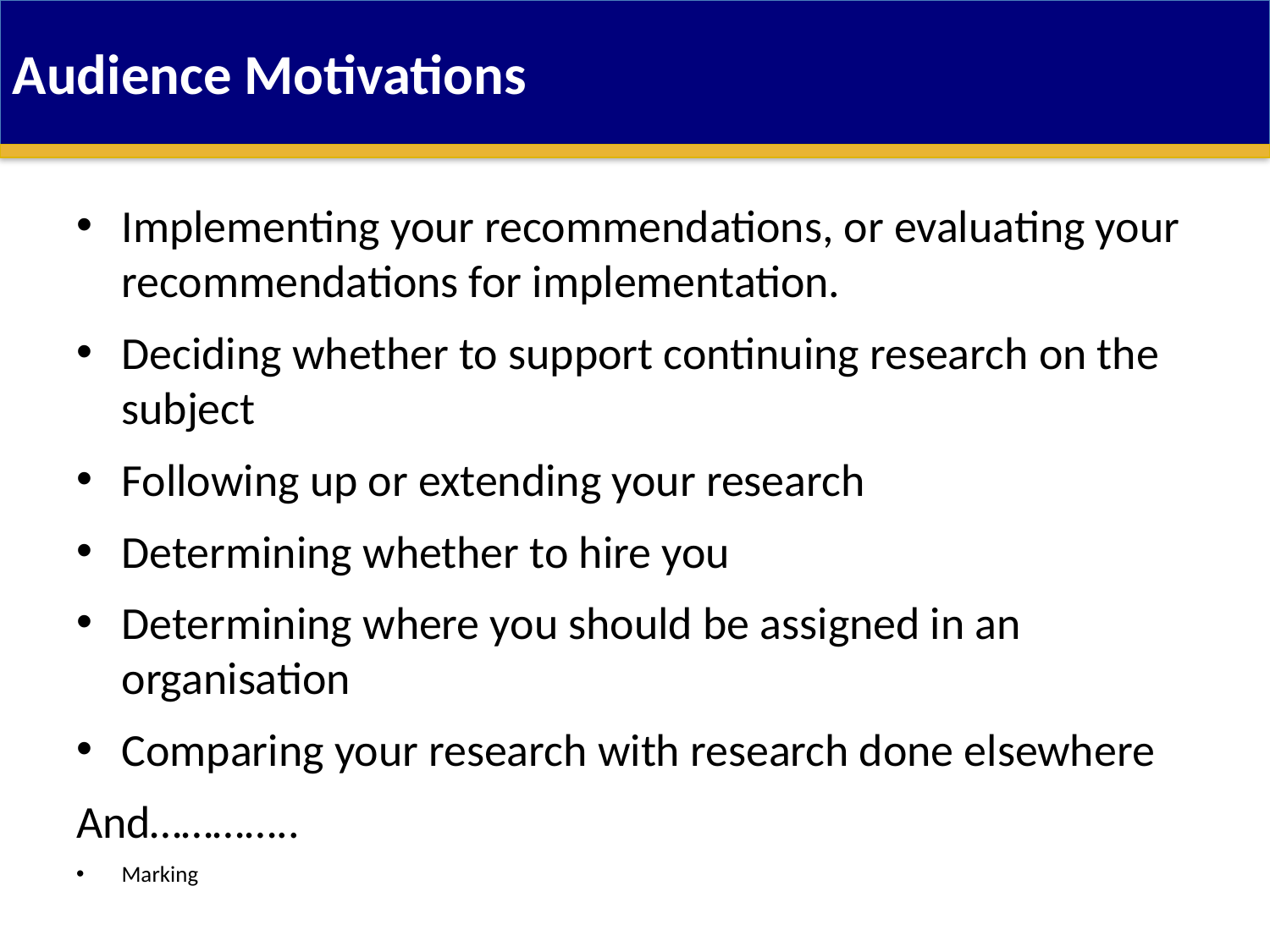

Audience Motivations

Implementing your recommendations, or evaluating your recommendations for implementation.
Deciding whether to support continuing research on the subject
Following up or extending your research
Determining whether to hire you
Determining where you should be assigned in an organisation
Comparing your research with research done elsewhere
And…………..
Marking